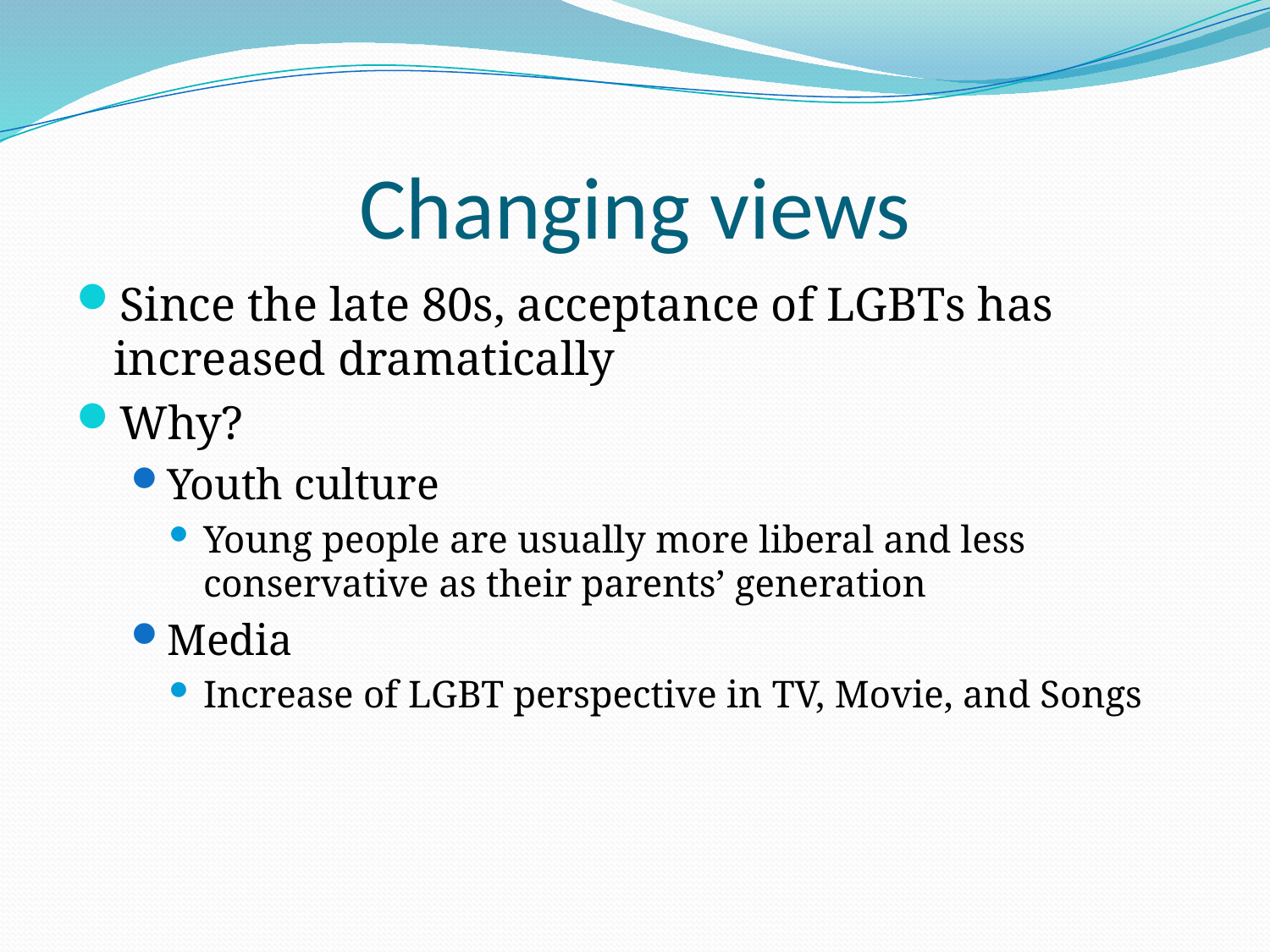

# Changing views
Since the late 80s, acceptance of LGBTs has increased dramatically
Why?
Youth culture
Young people are usually more liberal and less conservative as their parents’ generation
Media
Increase of LGBT perspective in TV, Movie, and Songs